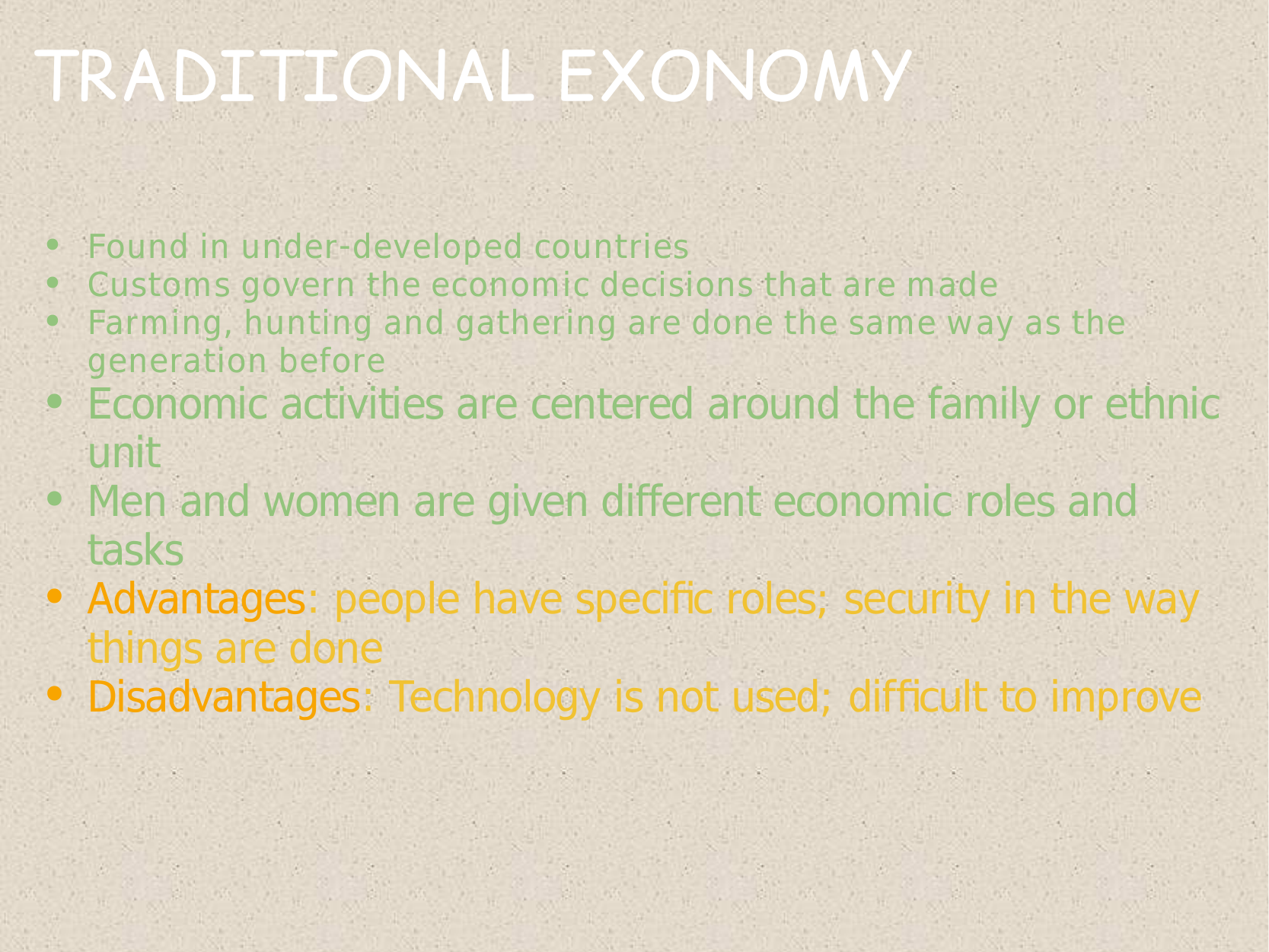

# TRADITIONAL EXONOMY
Found in under-developed countries
Customs govern the economic decisions that are made
Farming, hunting and gathering are done the same way as the generation before
Economic activities are centered around the family or ethnic unit
Men and women are given different economic roles and tasks
Advantages: people have specific roles; security in the way things are done
Disadvantages: Technology is not used; difficult to improve